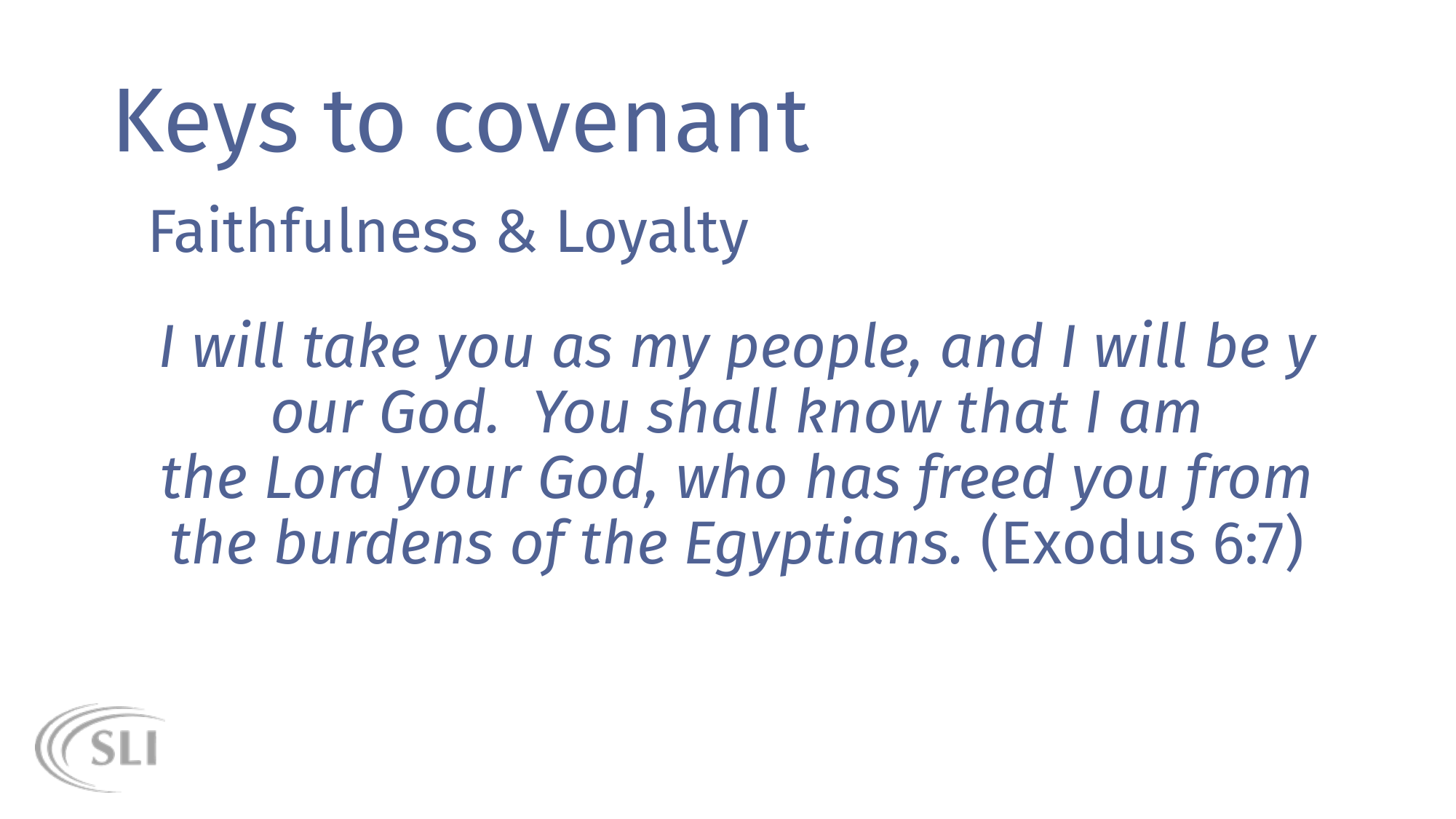

# Keys to covenant
Faithfulness & Loyalty

I will take you as my people, and I will be your God.  You shall know that I am the Lord your God, who has freed you from the burdens of the Egyptians. (Exodus 6:7)